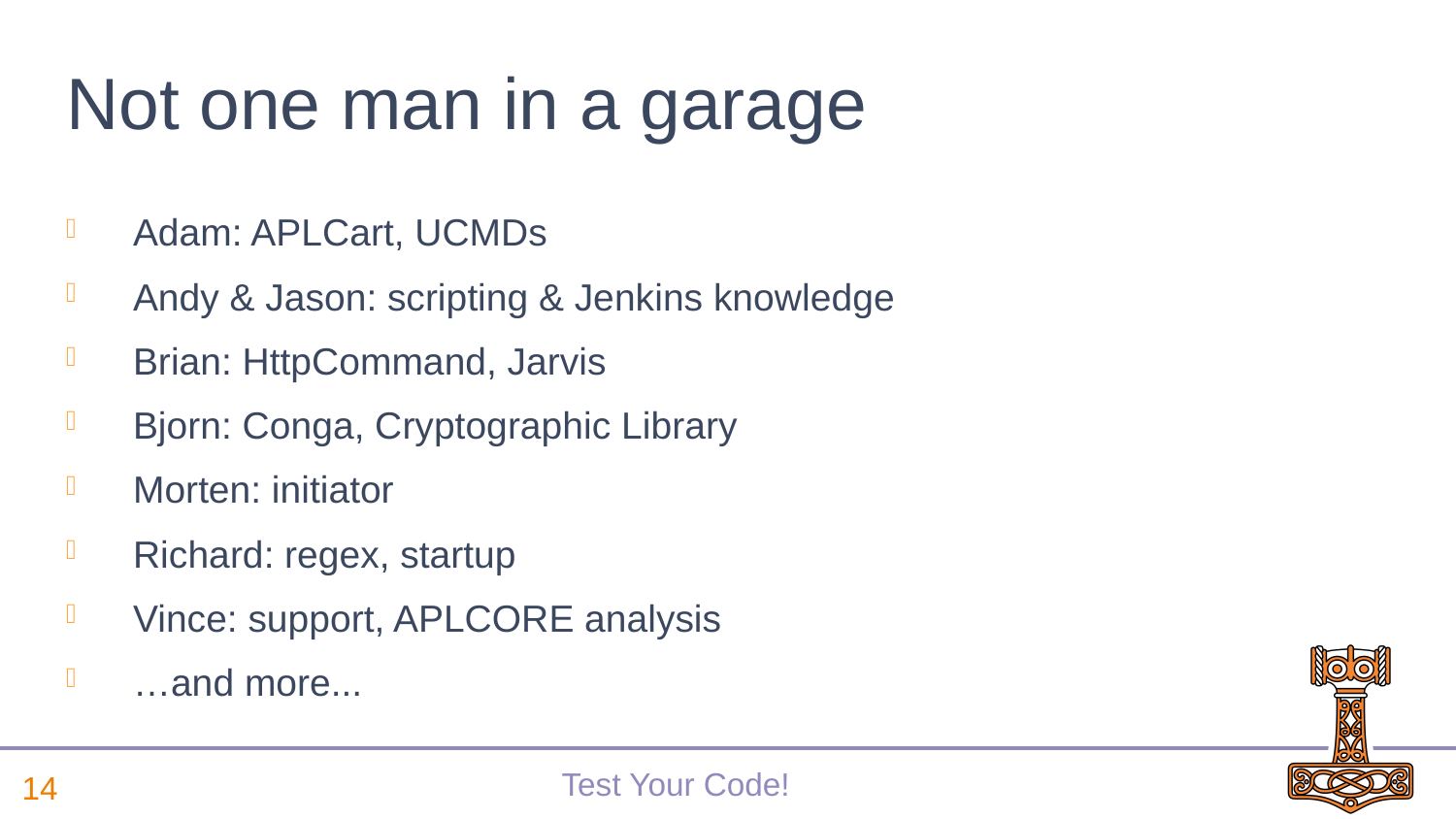

# Not one man in a garage
Adam: APLCart, UCMDs
Andy & Jason: scripting & Jenkins knowledge
Brian: HttpCommand, Jarvis
Bjorn: Conga, Cryptographic Library
Morten: initiator
Richard: regex, startup
Vince: support, APLCORE analysis
…and more...